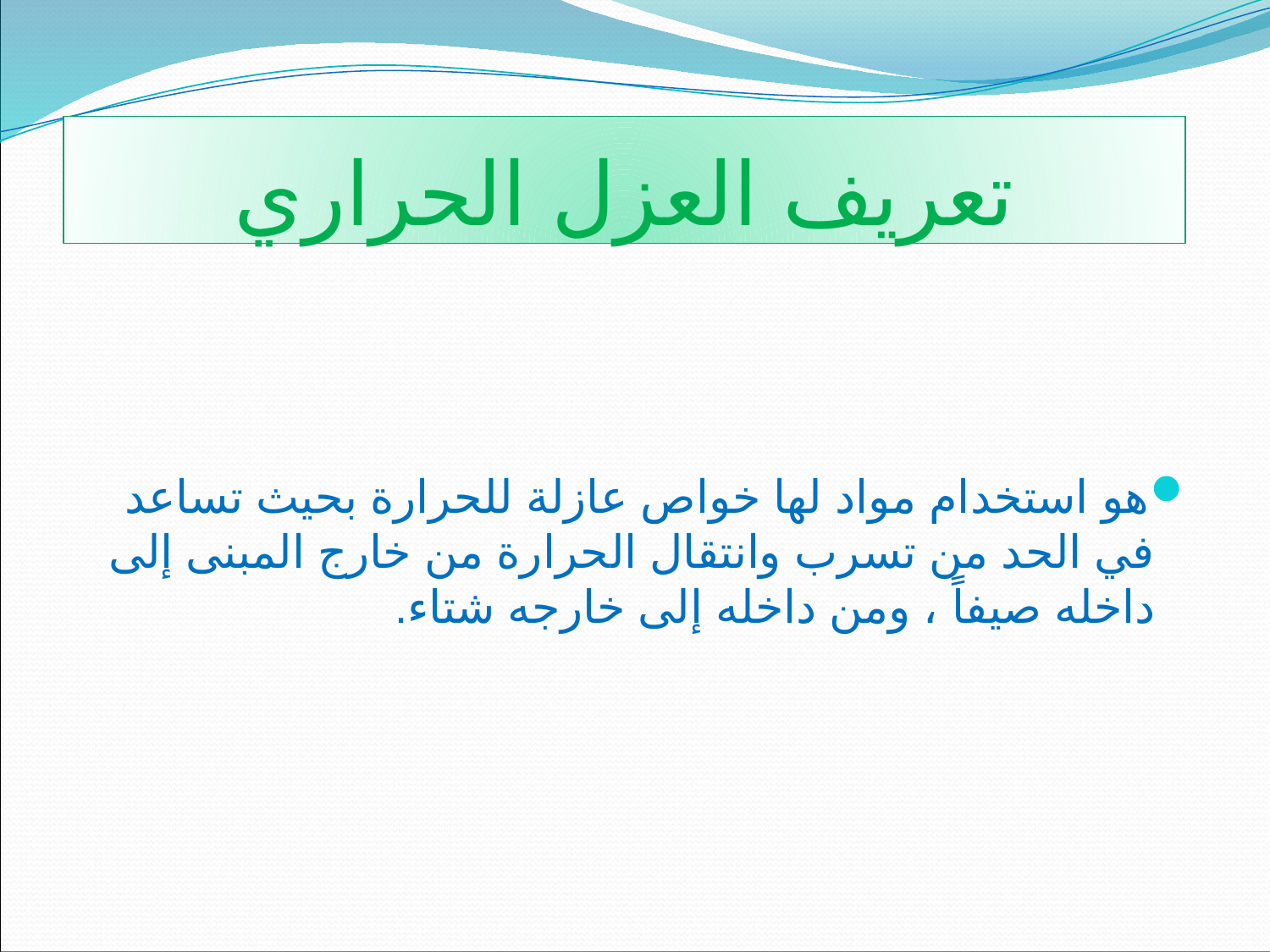

# تعريف العزل الحراري

هو استخدام مواد لها خواص عازلة للحرارة بحيث تساعد في الحد من تسرب وانتقال الحرارة من خارج المبنى إلى داخله صيفاً ، ومن داخله إلى خارجه شتاء.